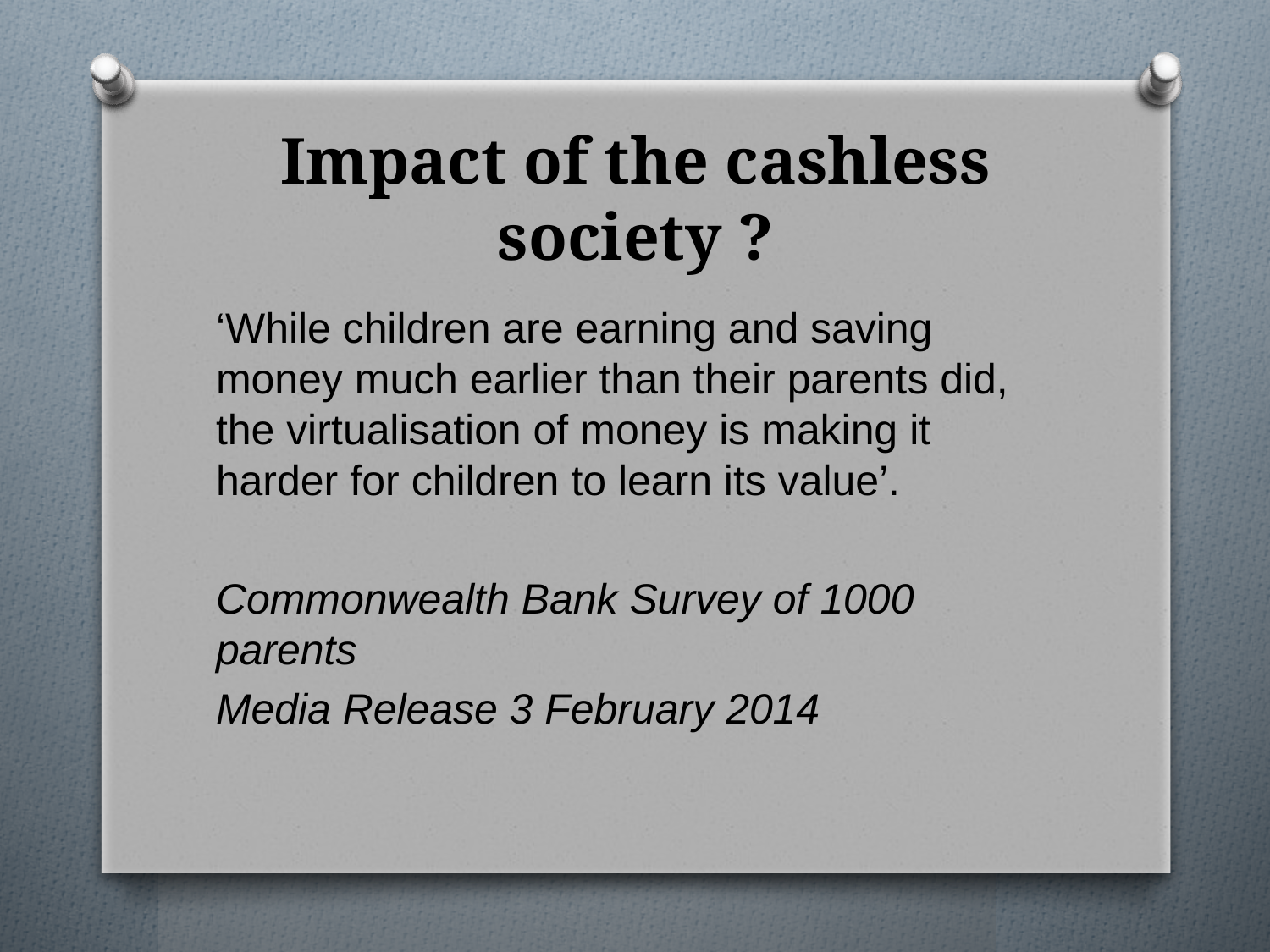

# Impact of the cashless society ?
‘While children are earning and saving money much earlier than their parents did, the virtualisation of money is making it harder for children to learn its value’.

Commonwealth Bank Survey of 1000 parents
Media Release 3 February 2014